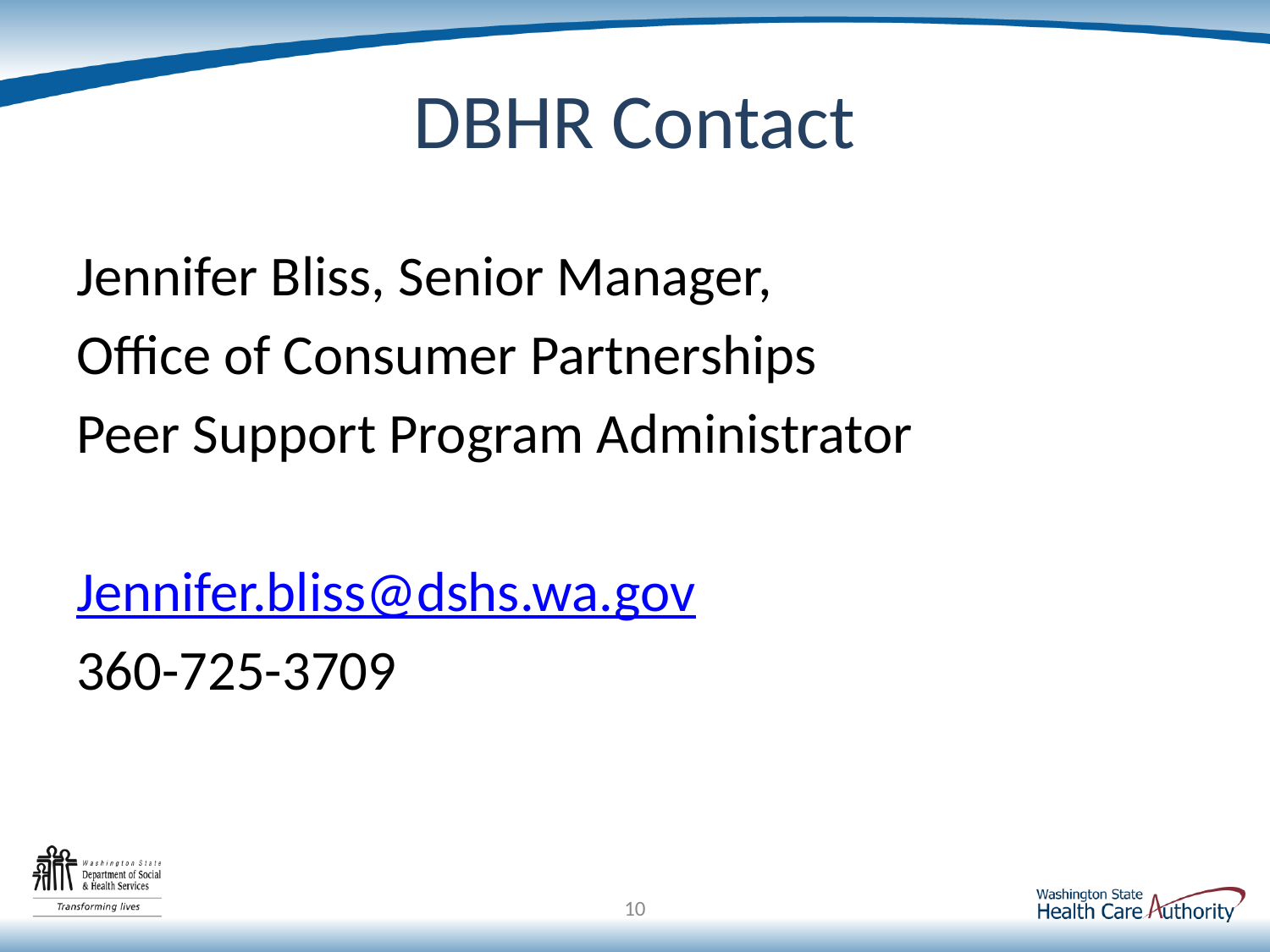

# DBHR Contact
Jennifer Bliss, Senior Manager,
Office of Consumer Partnerships
Peer Support Program Administrator

Jennifer.bliss@dshs.wa.gov
360-725-3709
10